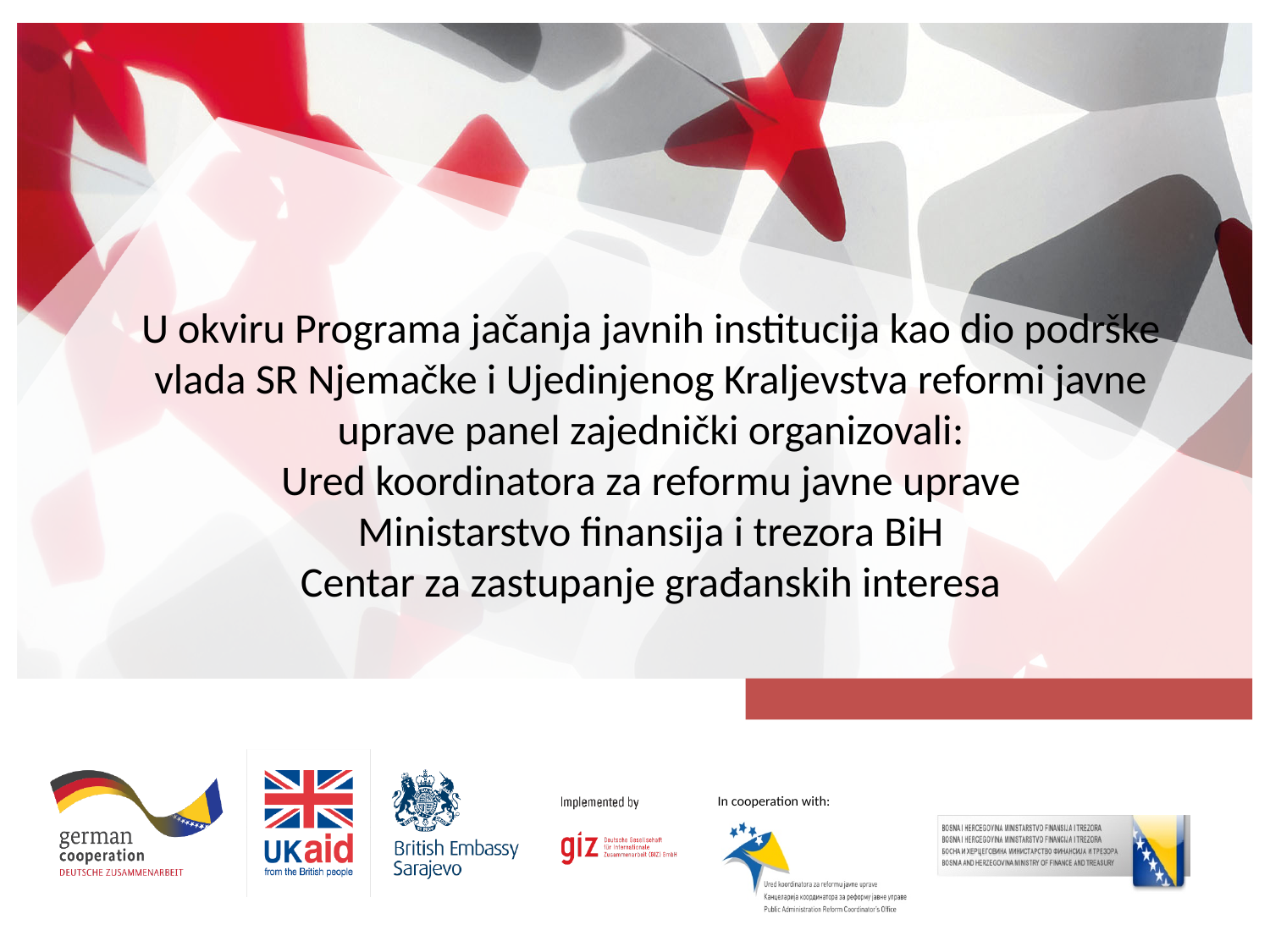

# U okviru Programa jačanja javnih institucija kao dio podrške vlada SR Njemačke i Ujedinjenog Kraljevstva reformi javne uprave panel zajednički organizovali: Ured koordinatora za reformu javne uprave Ministarstvo finansija i trezora BiH Centar za zastupanje građanskih interesa